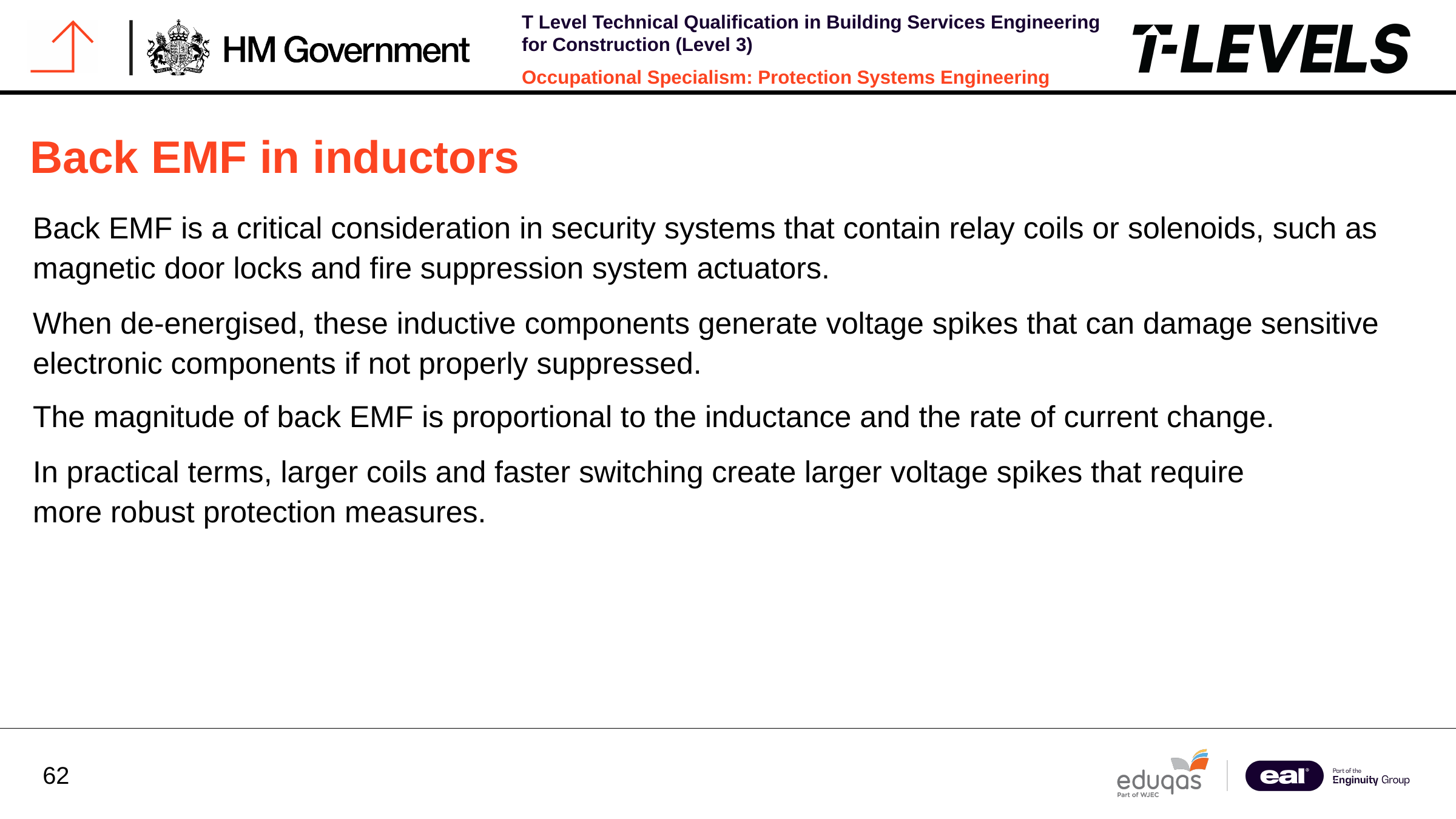

Back EMF in inductors
Back EMF is a critical consideration in security systems that contain relay coils or solenoids, such as magnetic door locks and fire suppression system actuators.
When de-energised, these inductive components generate voltage spikes that can damage sensitive electronic components if not properly suppressed.
The magnitude of back EMF is proportional to the inductance and the rate of current change.
In practical terms, larger coils and faster switching create larger voltage spikes that require more robust protection measures.